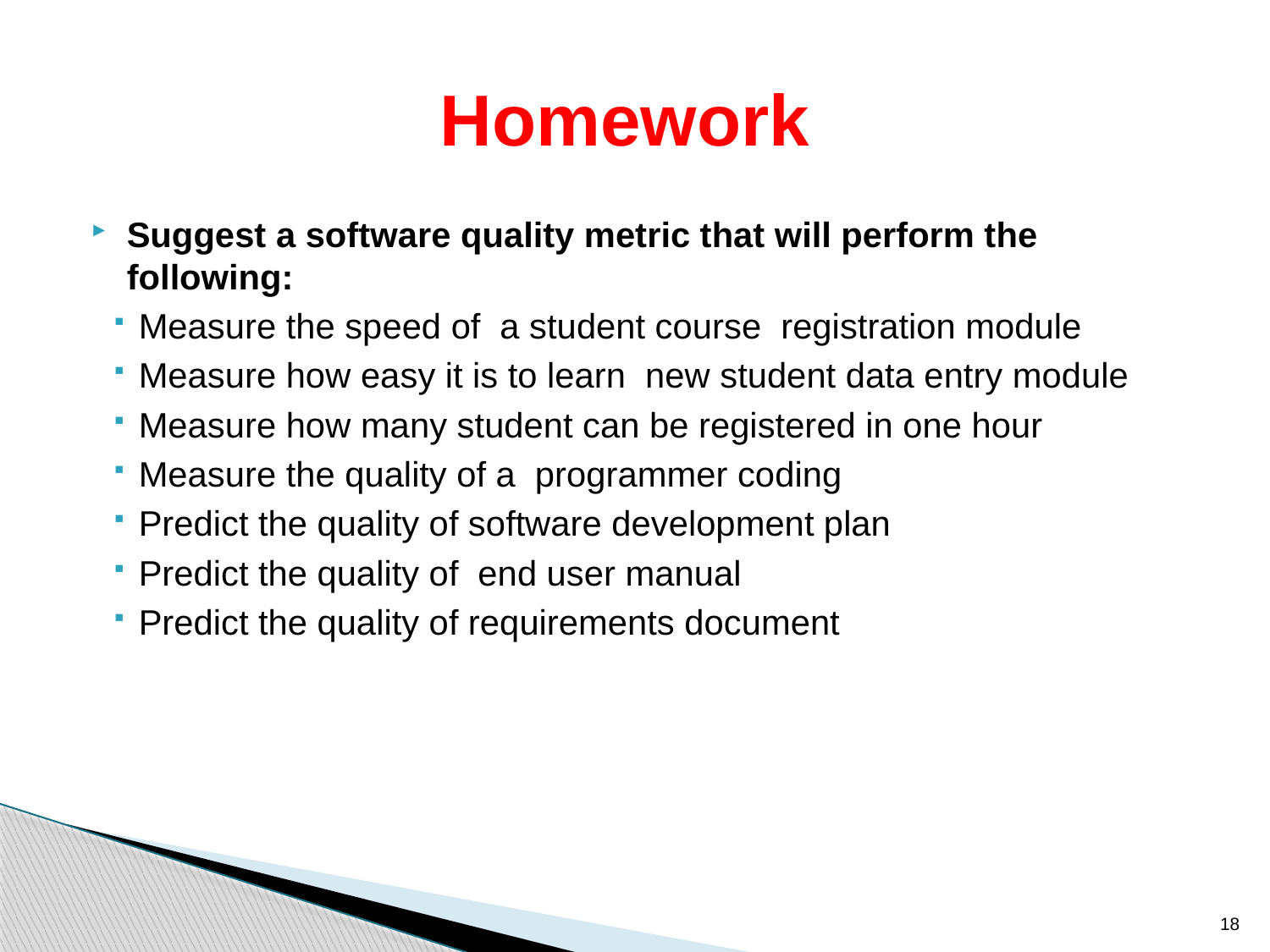

# Homework
Suggest a software quality metric that will perform the following:
Measure the speed of  a student course  registration module
Measure how easy it is to learn  new student data entry module
Measure how many student can be registered in one hour
Measure the quality of a  programmer coding
Predict the quality of software development plan
Predict the quality of  end user manual
Predict the quality of requirements document

18